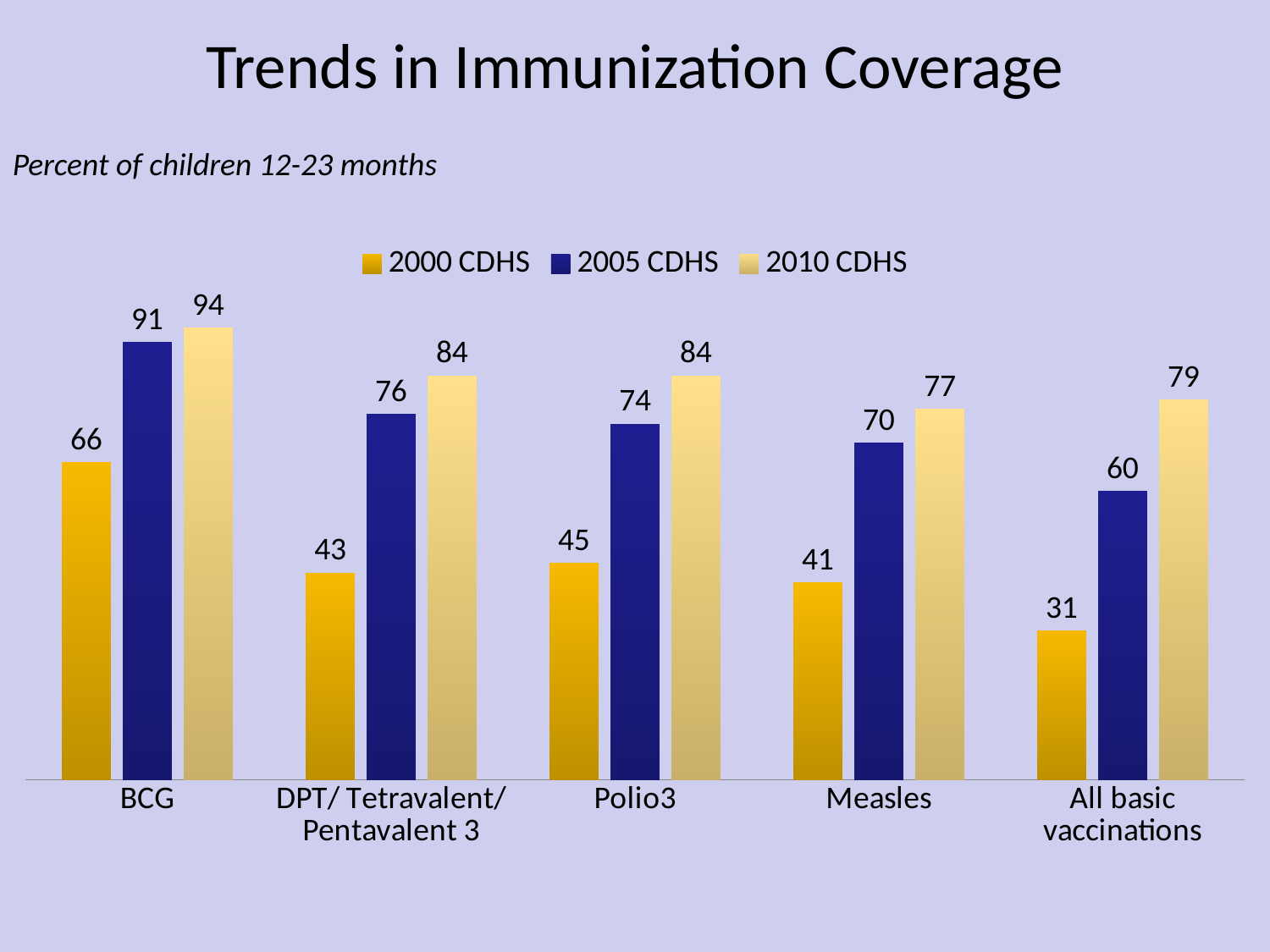

# Trends in Immunization Coverage
Percent of children 12-23 months

### Chart

| Category | 2000 CDHS | 2005 CDHS | 2010 CDHS |
|---|---|---|---|
| BCG | 66.0 | 91.0 | 94.0 |
| DPT/ Tetravalent/ Pentavalent 3 | 43.0 | 76.0 | 84.0 |
| Polio3 | 45.0 | 74.0 | 84.0 |
| Measles | 41.0 | 70.0 | 77.0 |
| All basic vaccinations | 31.0 | 60.0 | 79.0 |